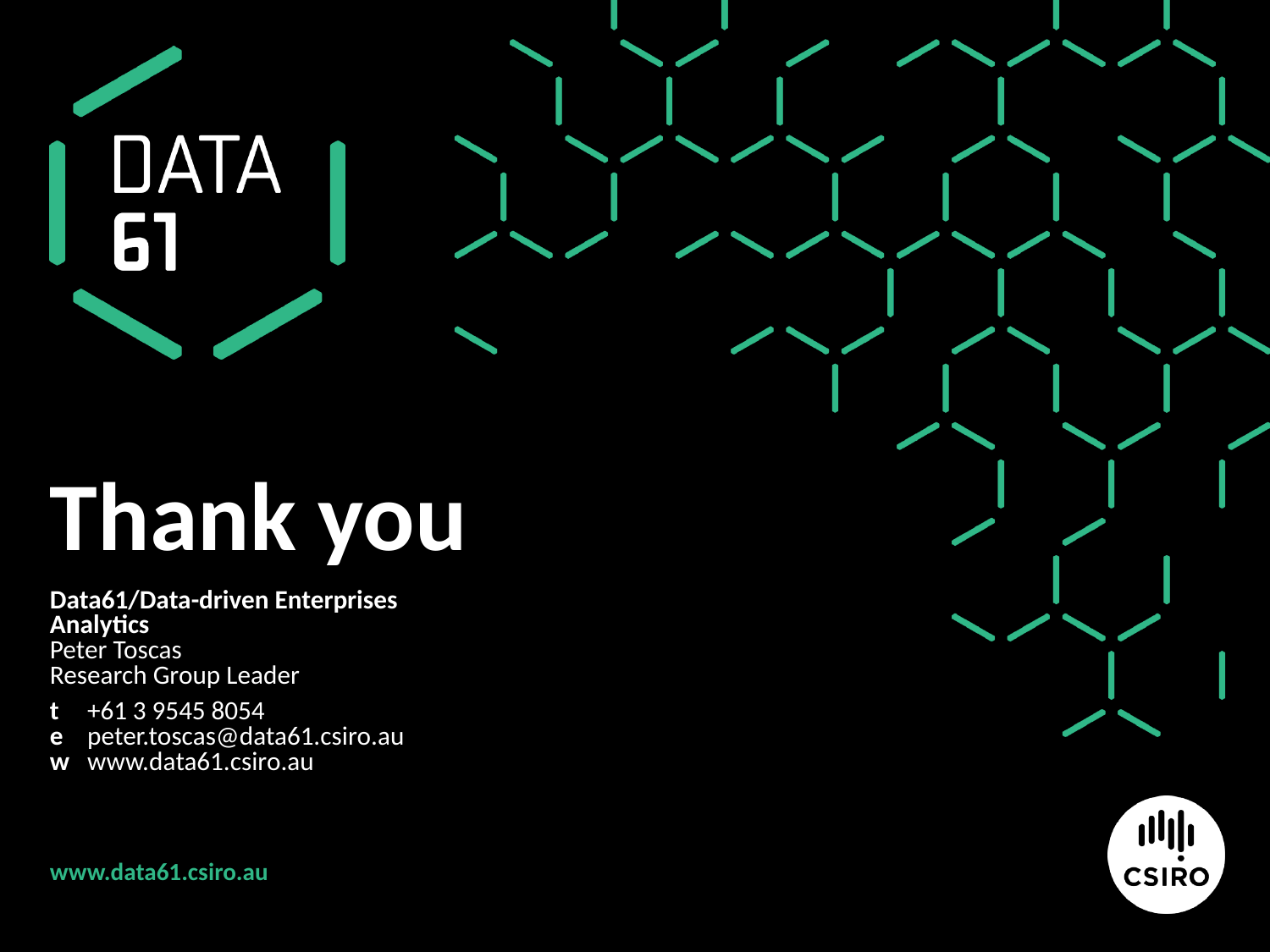

# Thank you
Data61/Data-driven Enterprises Analytics
Peter Toscas
Research Group Leader
t	+61 3 9545 8054
e	peter.toscas@data61.csiro.au
w	www.data61.csiro.au